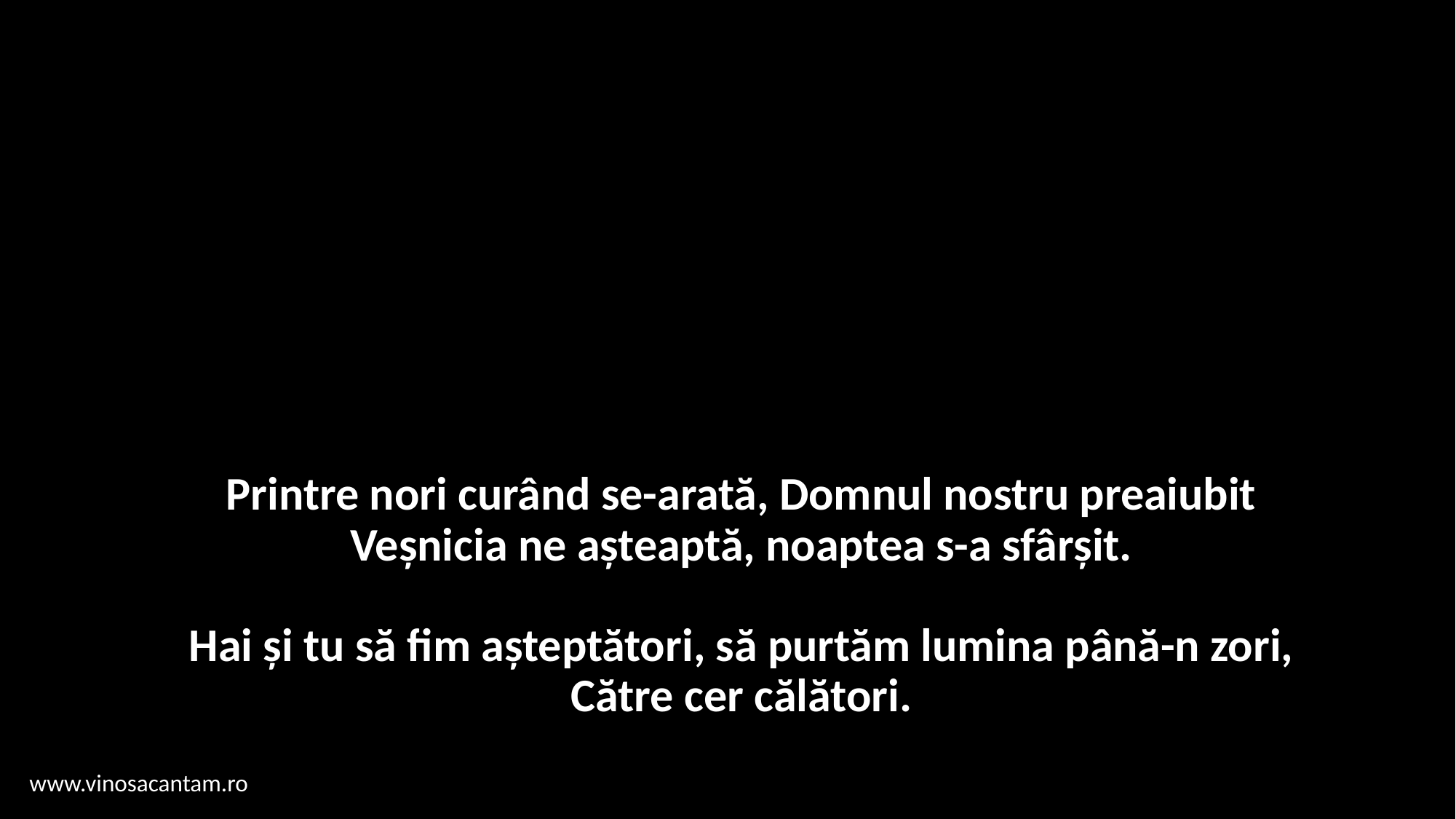

# Printre nori curând se-arată, Domnul nostru preaiubit Veşnicia ne aşteaptă, noaptea s-a sfârşit. Hai şi tu să fim aşteptători, să purtăm lumina până-n zori, Către cer călători.
www.vinosacantam.ro